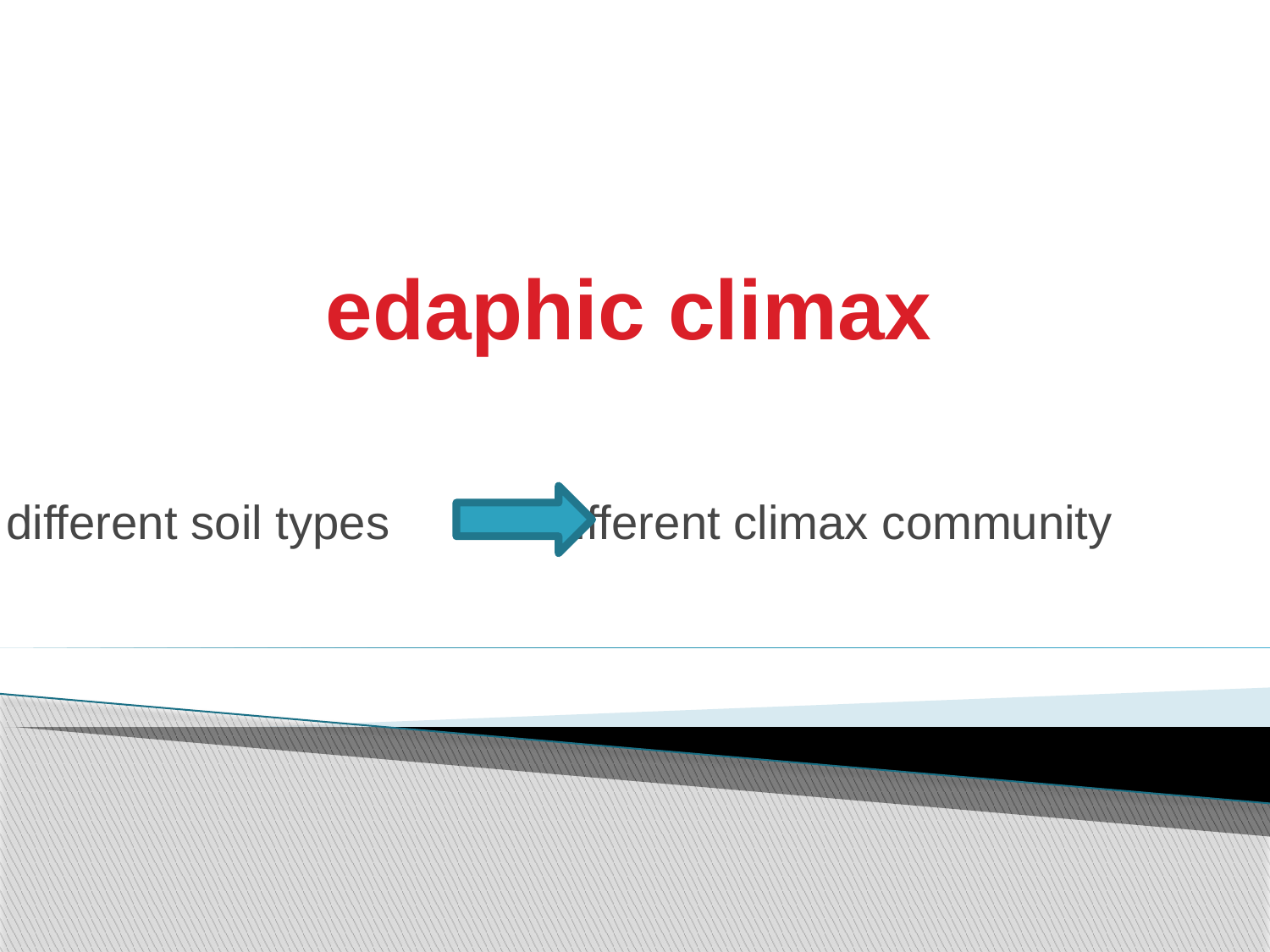

# edaphic climax
different soil types            different climax community